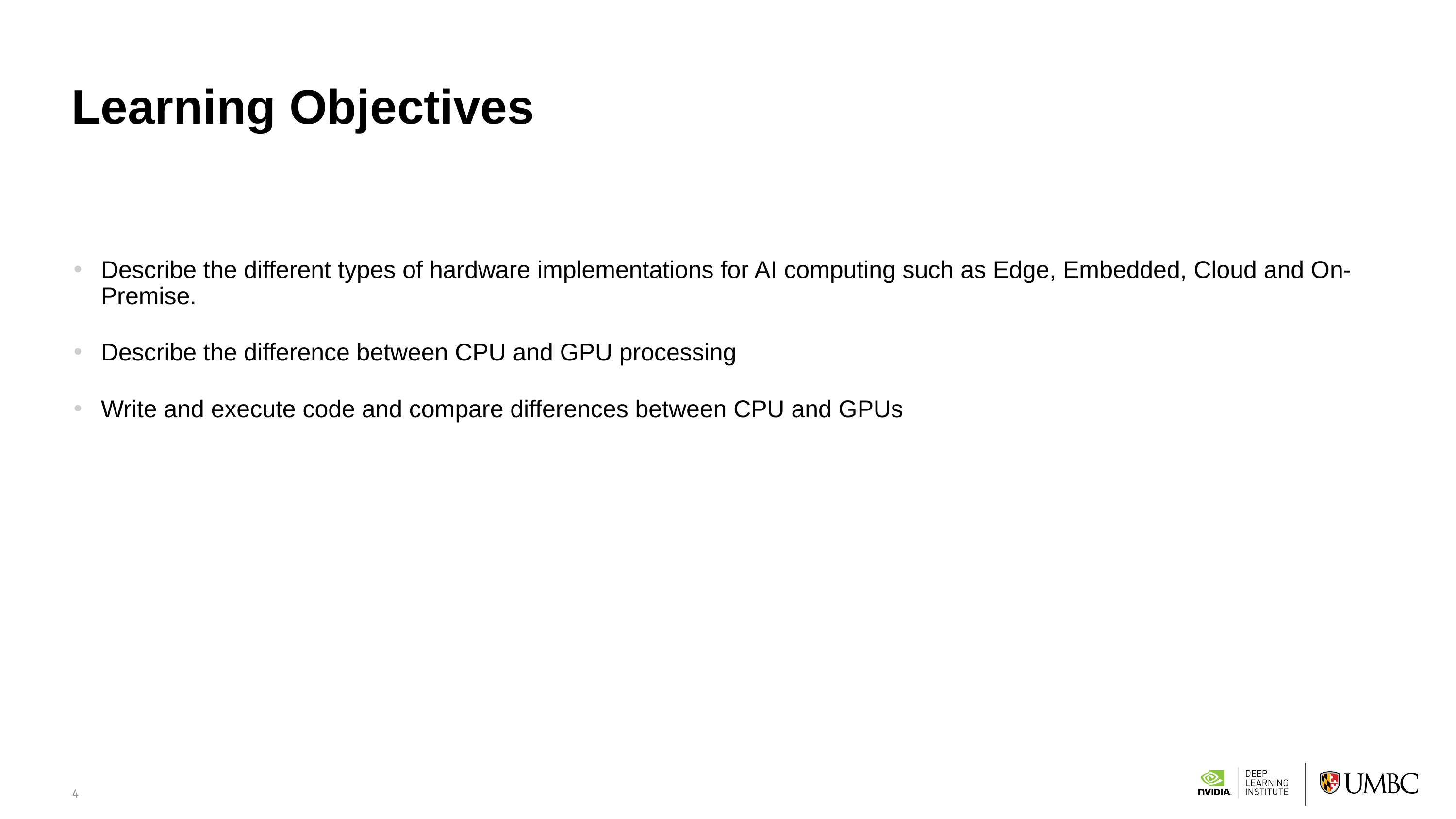

4
# Learning Objectives
Describe the different types of hardware implementations for AI computing such as Edge, Embedded, Cloud and On-Premise.
Describe the difference between CPU and GPU processing
Write and execute code and compare differences between CPU and GPUs